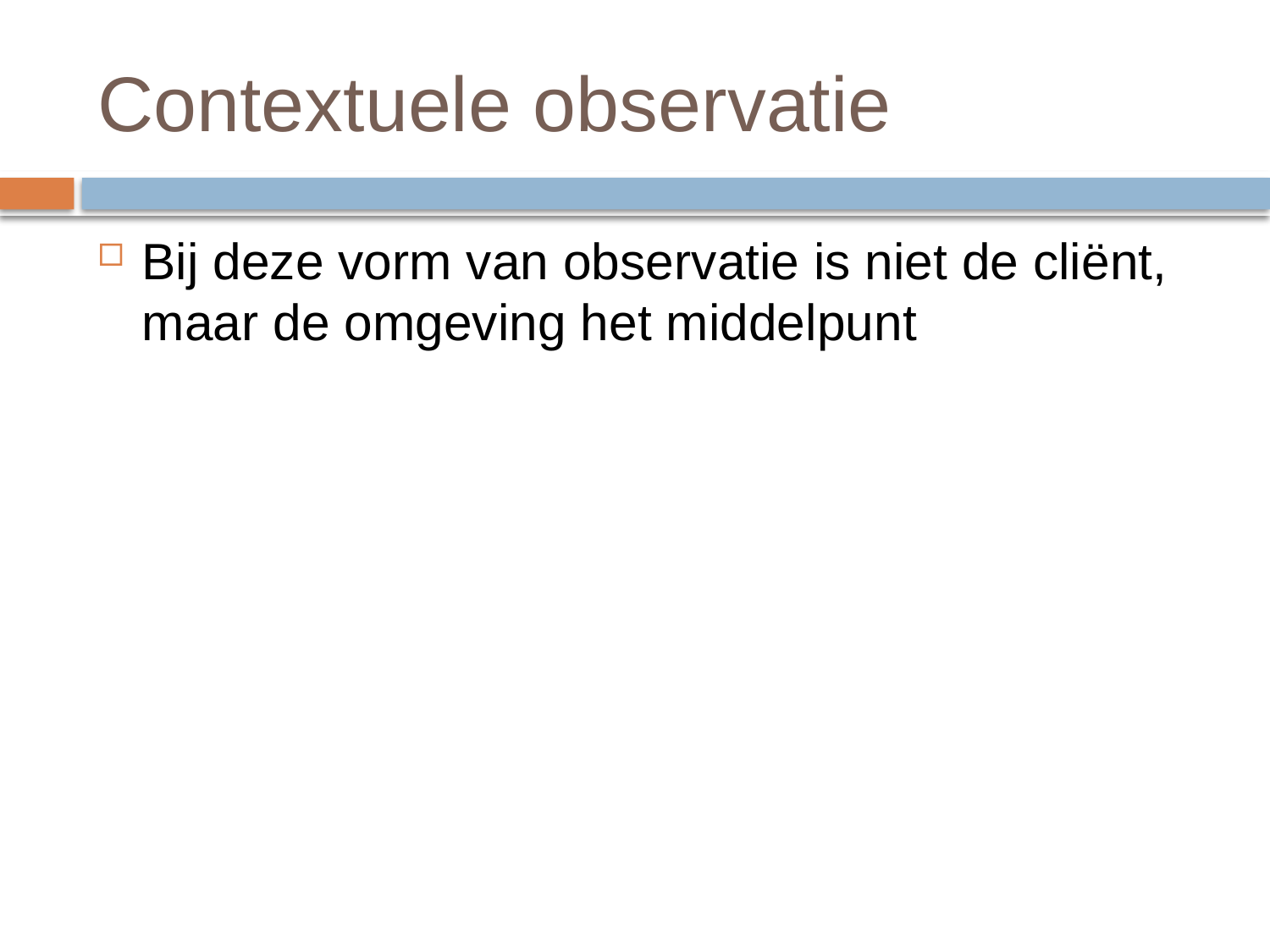

# Contextuele observatie
Bij deze vorm van observatie is niet de cliënt, maar de omgeving het middelpunt